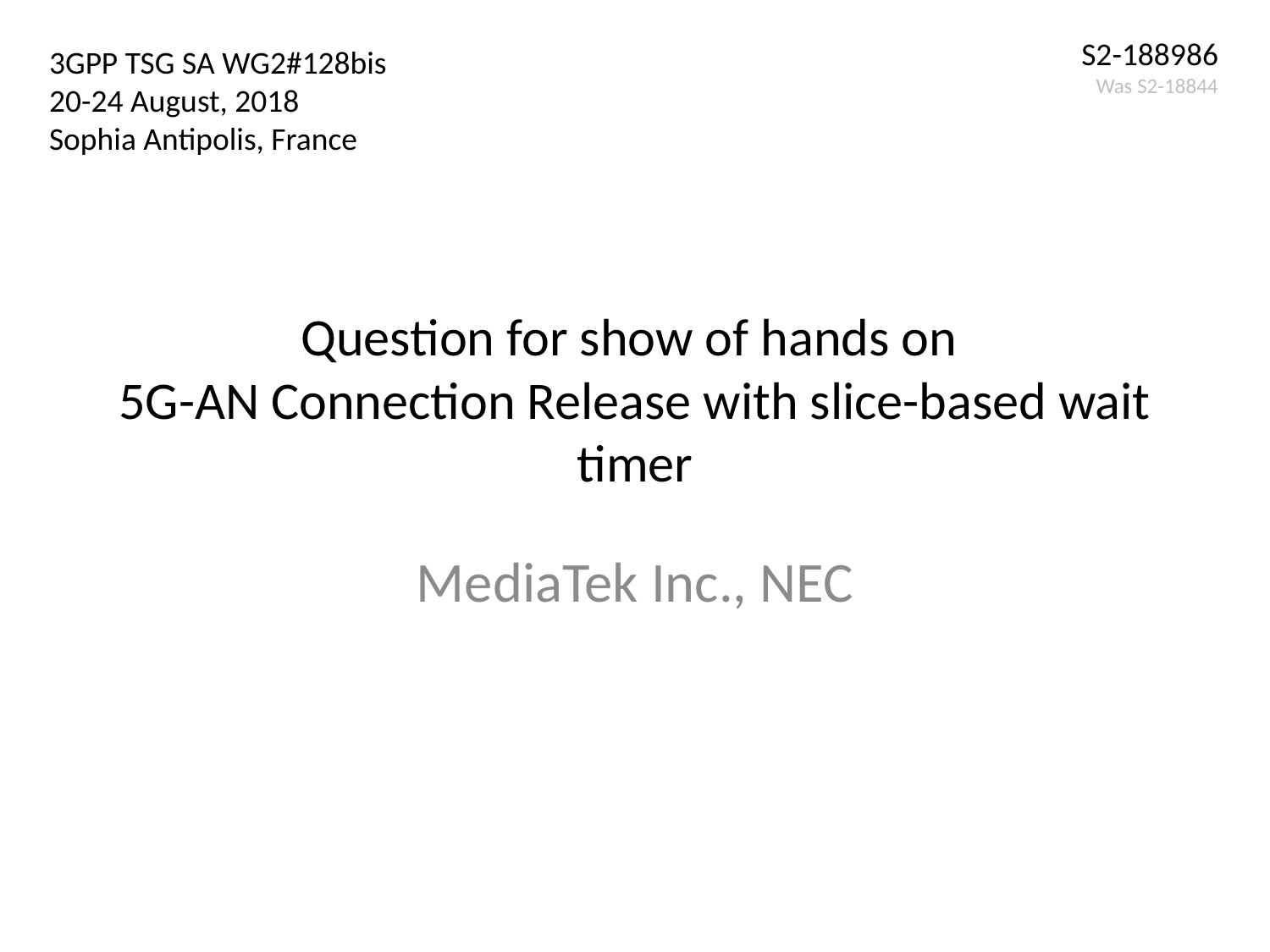

S2-188986
Was S2-18844
3GPP TSG SA WG2#128bis
20-24 August, 2018
Sophia Antipolis, France
# Question for show of hands on 5G-AN Connection Release with slice-based wait timer
MediaTek Inc., NEC